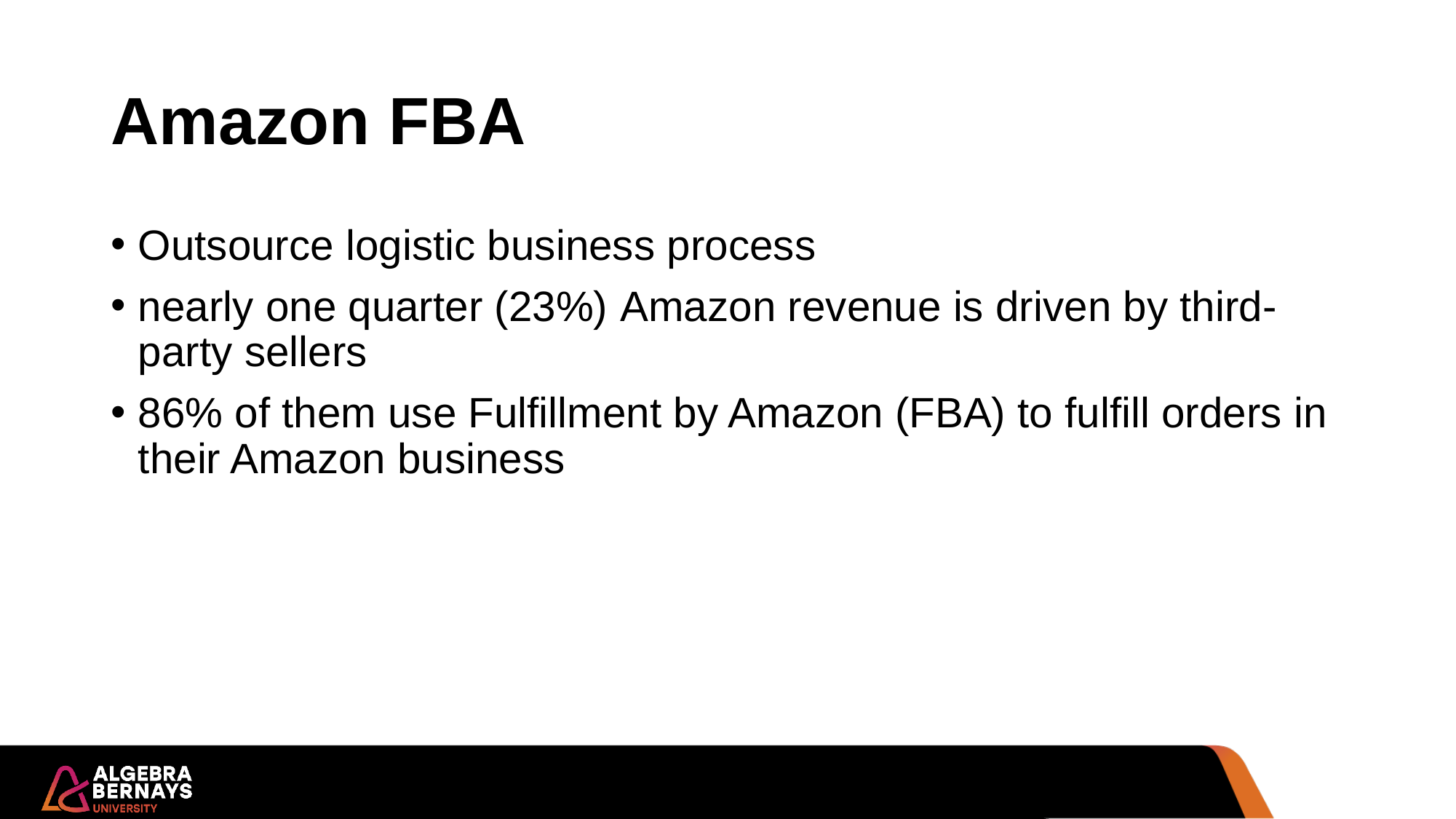

# Amazon FBA
Outsource logistic business process
nearly one quarter (23%) Amazon revenue is driven by third-party sellers
86% of them use Fulfillment by Amazon (FBA) to fulfill orders in their Amazon business